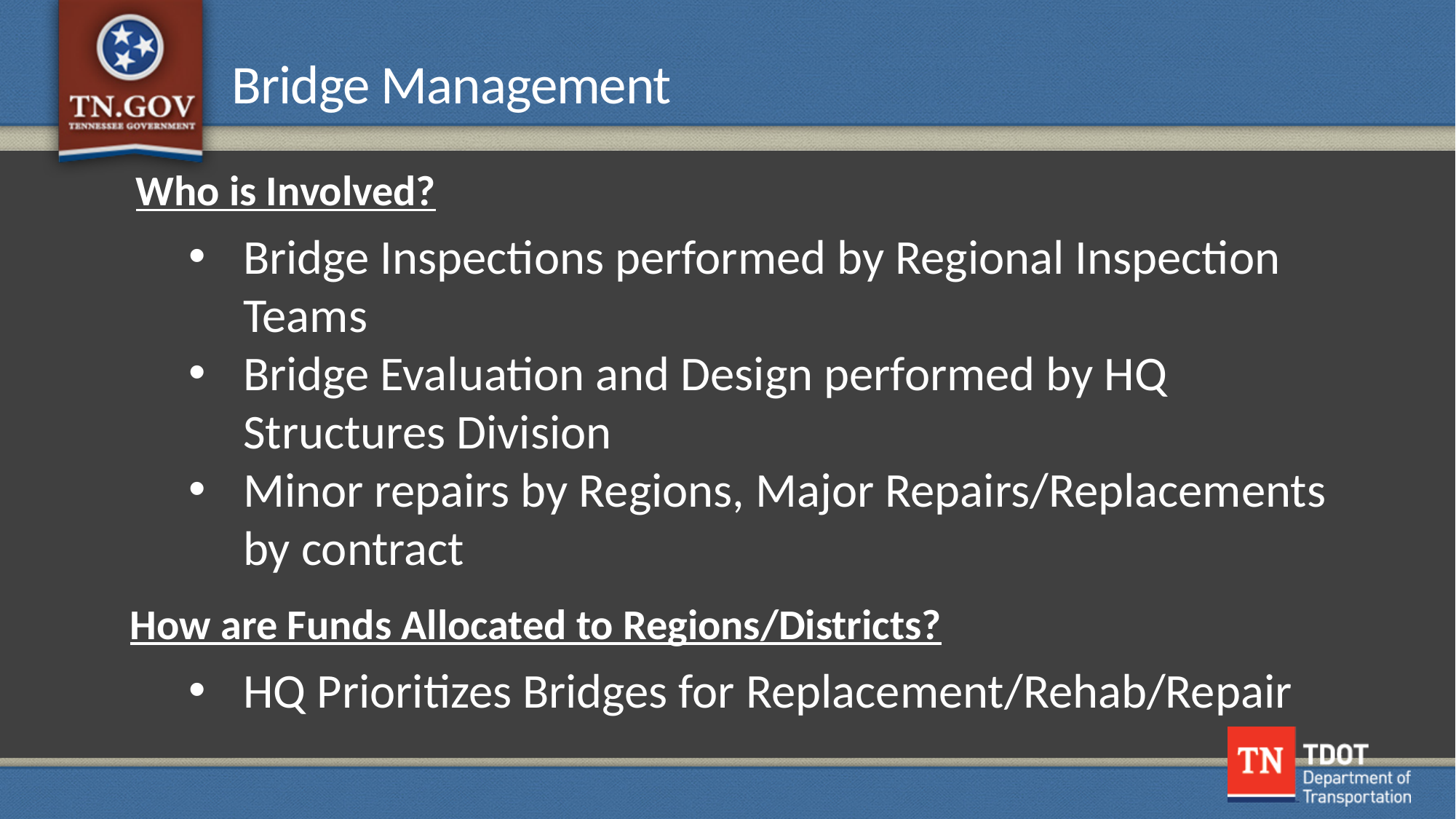

Bridge Management
Who is Involved?
Bridge Inspections performed by Regional Inspection Teams
Bridge Evaluation and Design performed by HQ Structures Division
Minor repairs by Regions, Major Repairs/Replacements by contract
How are Funds Allocated to Regions/Districts?
HQ Prioritizes Bridges for Replacement/Rehab/Repair